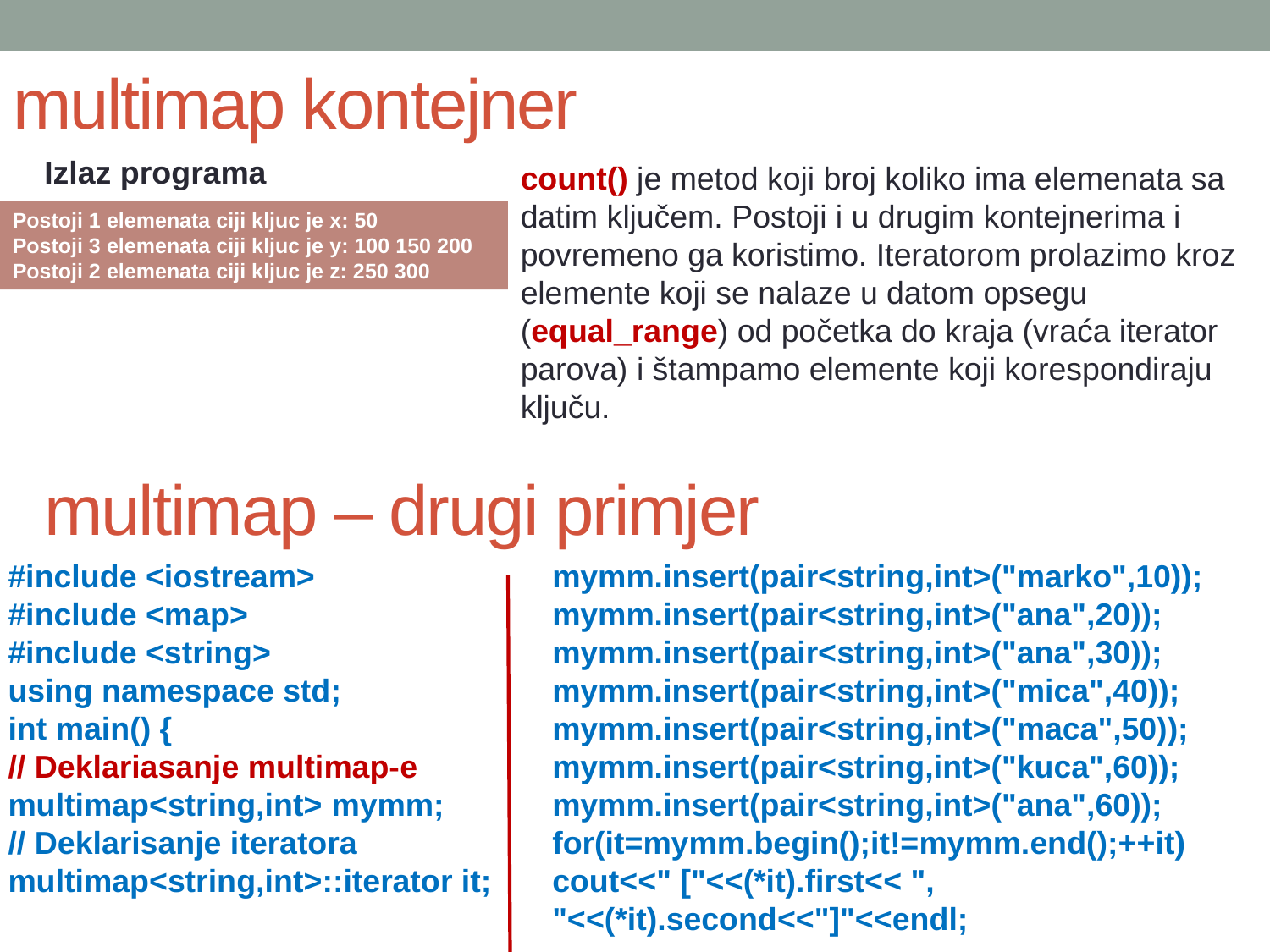

# multimap kontejner
Izlaz programa
count() je metod koji broj koliko ima elemenata sa datim ključem. Postoji i u drugim kontejnerima i povremeno ga koristimo. Iteratorom prolazimo kroz elemente koji se nalaze u datom opsegu (equal_range) od početka do kraja (vraća iterator parova) i štampamo elemente koji korespondiraju ključu.
Postoji 1 elemenata ciji kljuc je x: 50
Postoji 3 elemenata ciji kljuc je y: 100 150 200
Postoji 2 elemenata ciji kljuc je z: 250 300
multimap – drugi primjer
#include <iostream>
#include <map>
#include <string>
using namespace std;
int main() {
// Deklariasanje multimap-e
multimap<string,int> mymm;
// Deklarisanje iteratora
multimap<string,int>::iterator it;
mymm.insert(pair<string,int>("marko",10));
mymm.insert(pair<string,int>("ana",20));
mymm.insert(pair<string,int>("ana",30));
mymm.insert(pair<string,int>("mica",40));
mymm.insert(pair<string,int>("maca",50));
mymm.insert(pair<string,int>("kuca",60));
mymm.insert(pair<string,int>("ana",60));
for(it=mymm.begin();it!=mymm.end();++it)
cout<<" ["<<(*it).first<< ", "<<(*it).second<<"]"<<endl;